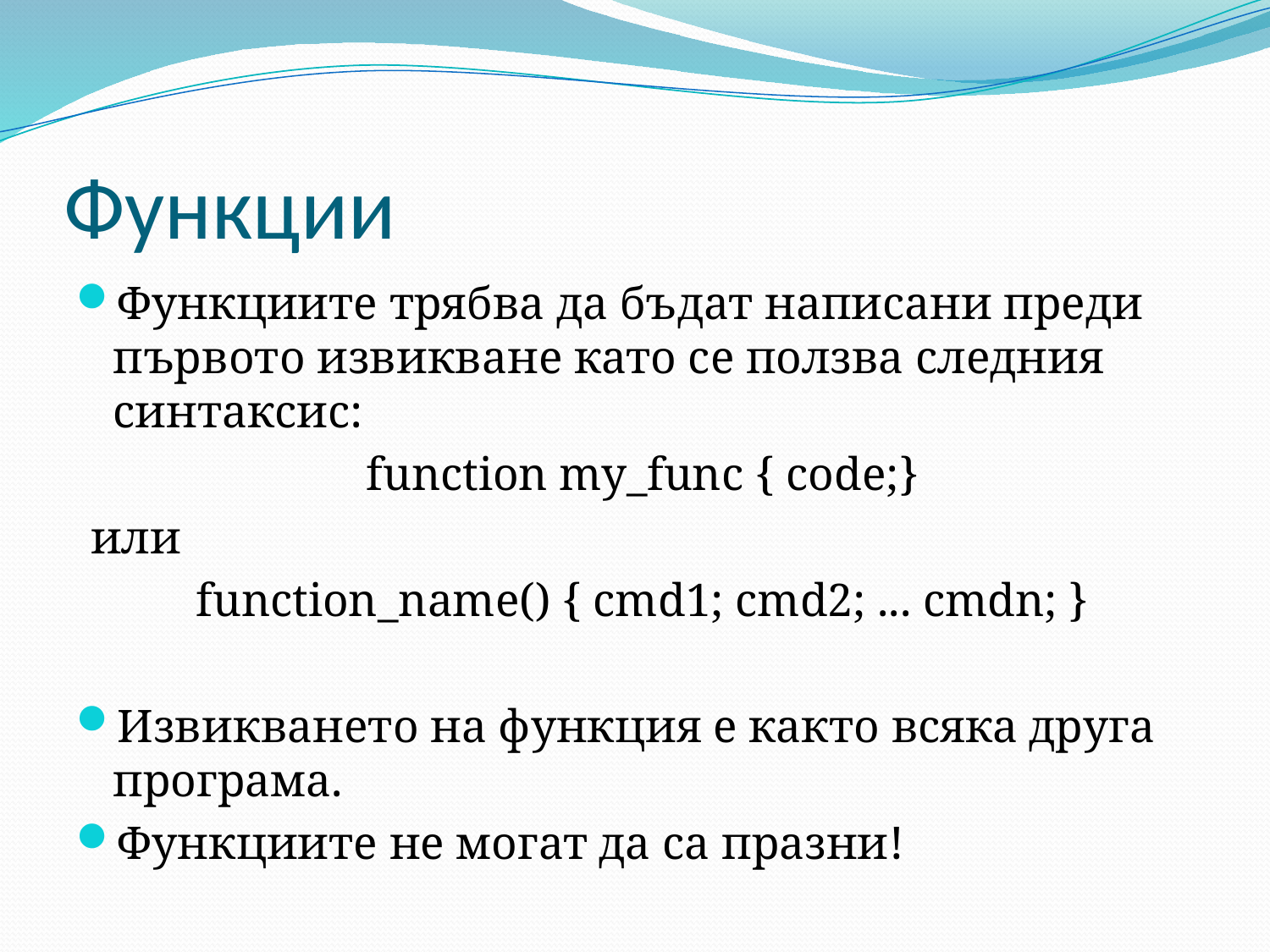

# Функции
Функциите трябва да бъдат написани преди първото извикване като се ползва следния синтаксис:
function my_func { code;}
или
function_name() { cmd1; cmd2; ... cmdn; }

Извикването на функция е както всяка друга програма.
Функциите не могат да са празни!